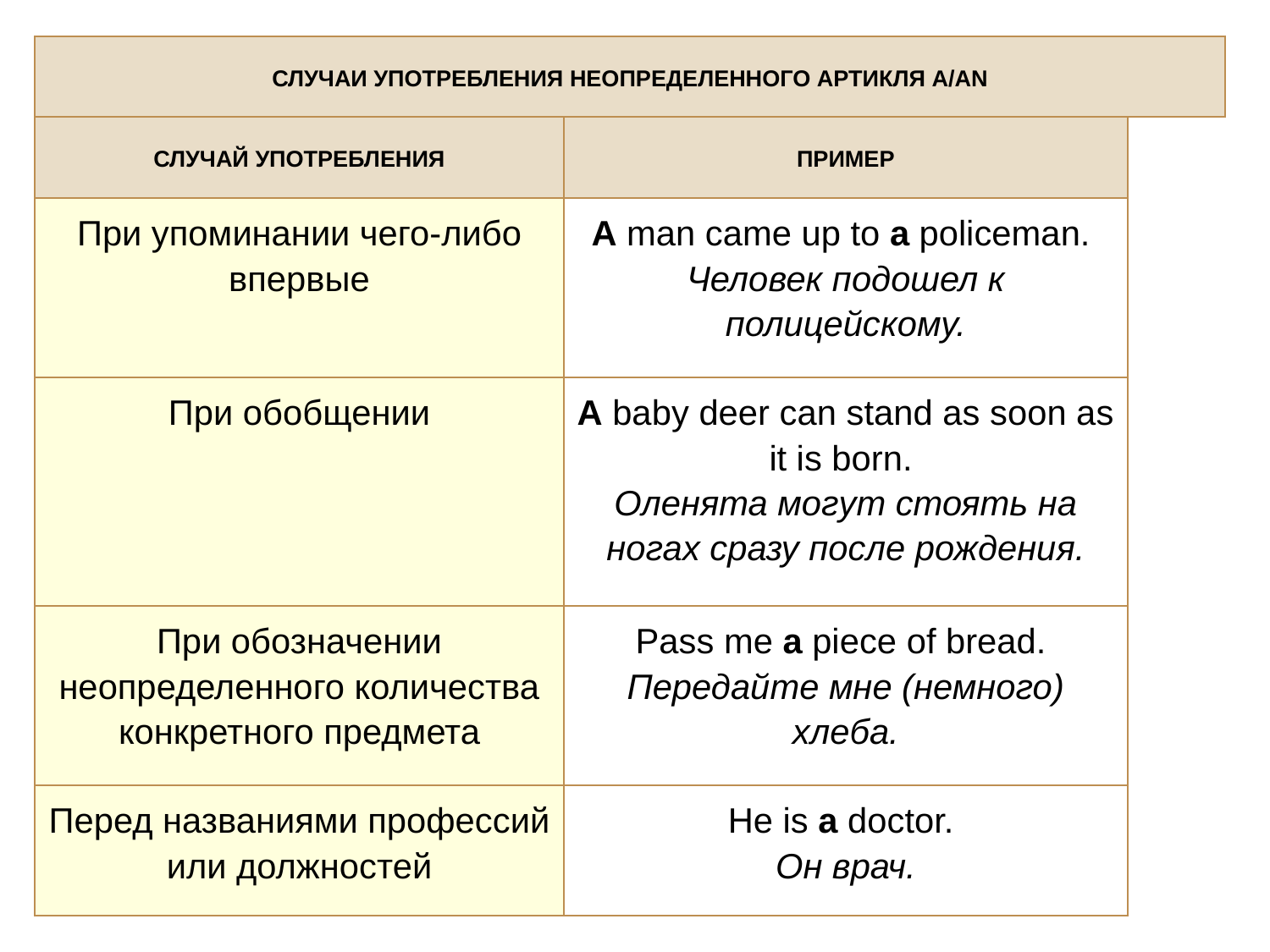

| СЛУЧАИ УПОТРЕБЛЕНИЯ НЕОПРЕДЕЛЕННОГО АРТИКЛЯ A/AN |  |  |
| --- | --- | --- |
| СЛУЧАЙ УПОТРЕБЛЕНИЯ | ПРИМЕР |  |
| При упоминании чего-либо впервые | A man came up to a policeman.  Человек подошел к полицейскому. |  |
| При обобщении | A baby deer can stand as soon as it is born.  Оленята могут стоять на ногах сразу после рождения. |  |
| При обозначении неопределенного количества конкретного предмета | Pass me a piece of bread.  Передайте мне (немного) хлеба. |  |
| Перед названиями профессий или должностей | He is a doctor.  Он врач. |  |